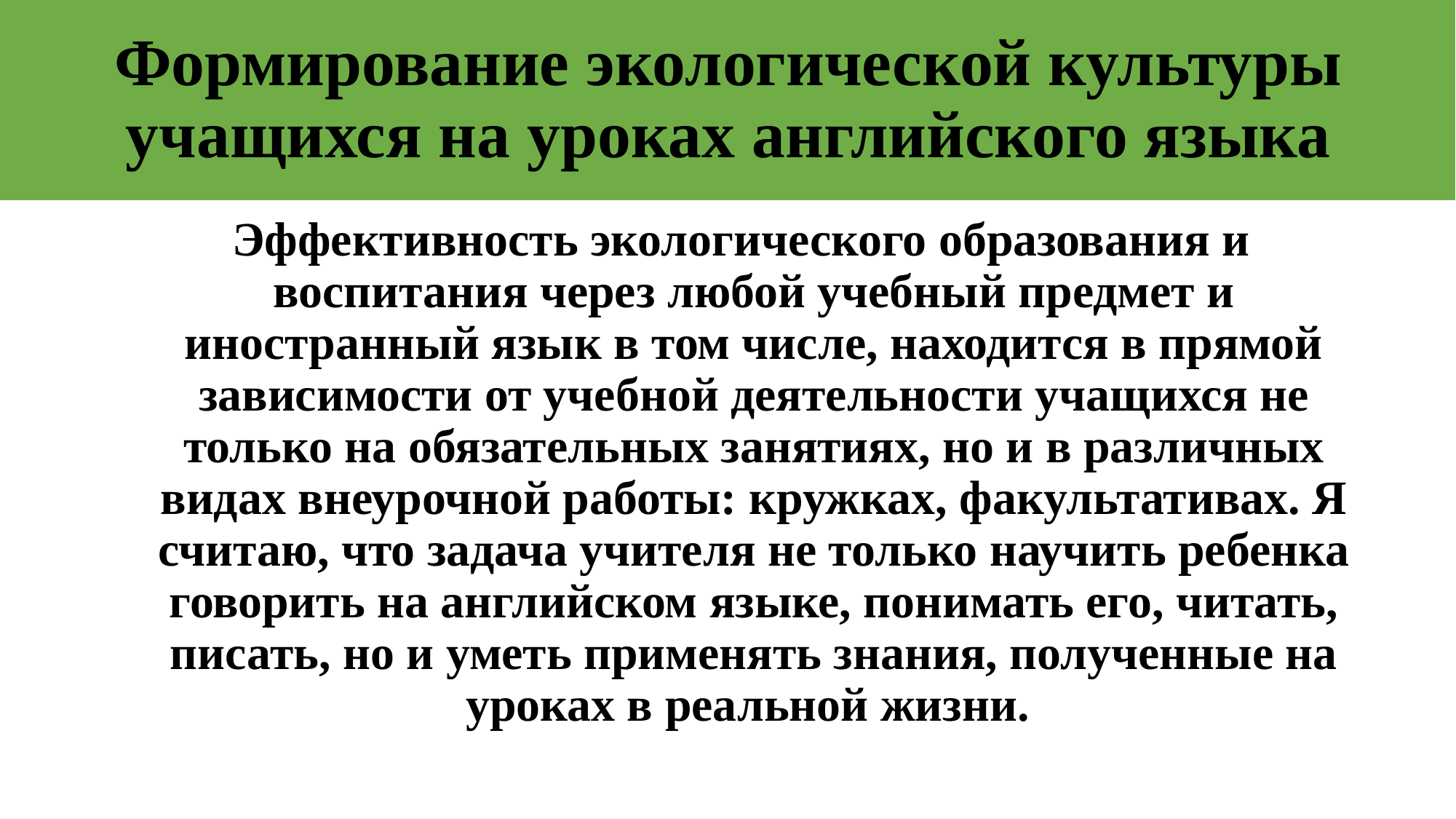

# Формирование экологической культуры учащихся на уроках английского языка
Эффективность экологического образования и воспитания через любой учебный предмет и иностранный язык в том числе, находится в прямой зависимости от учебной деятельности учащихся не только на обязательных занятиях, но и в различных видах внеурочной работы: кружках, факультативах. Я считаю, что задача учителя не только научить ребенка говорить на английском языке, понимать его, читать, писать, но и уметь применять знания, полученные на уроках в реальной жизни.